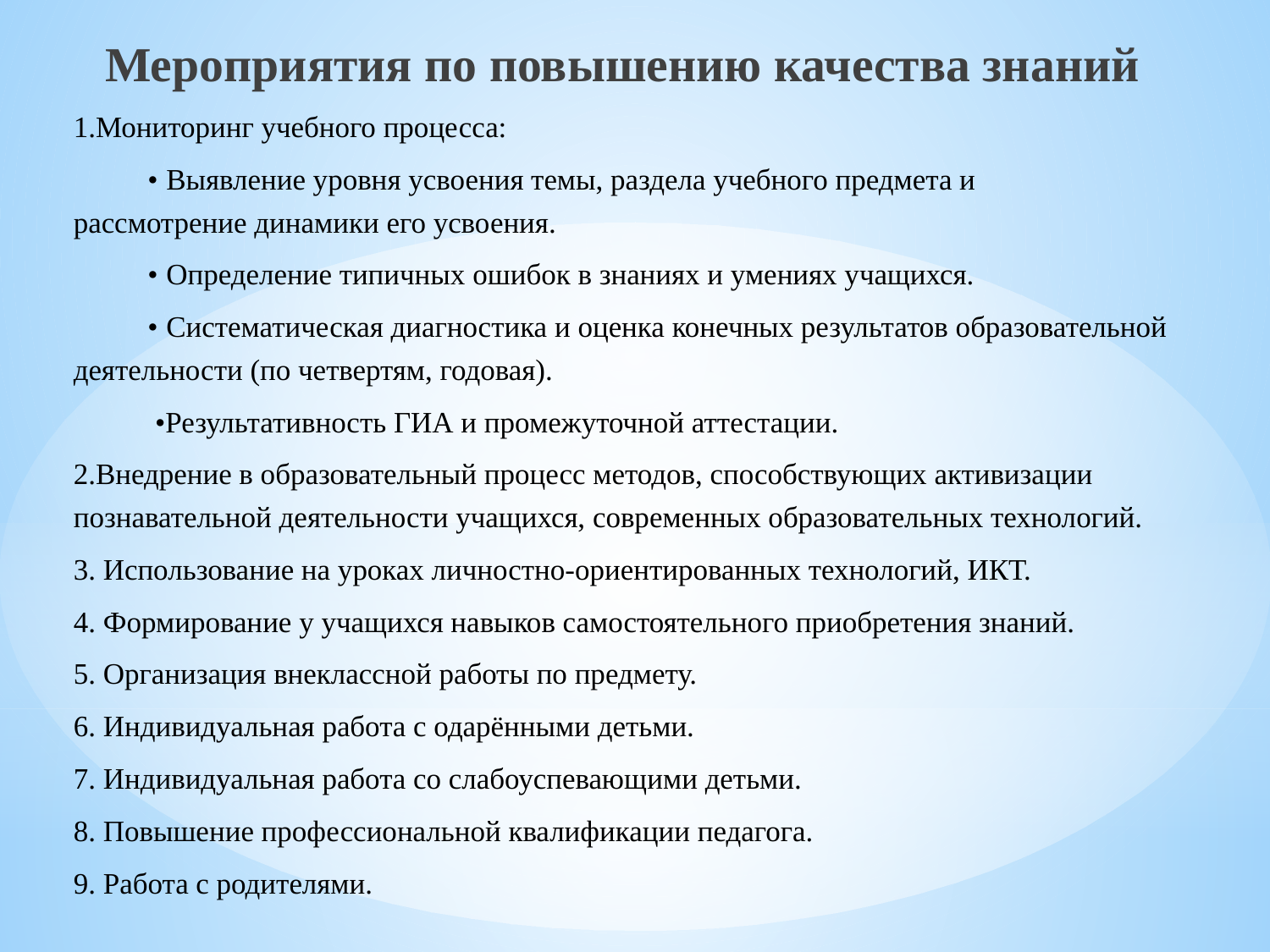

Мероприятия по повышению качества знаний
1.Мониторинг учебного процесса:
          •	Выявление уровня усвоения темы, раздела учебного предмета и      рассмотрение динамики его усвоения.
          •	Определение типичных ошибок в знаниях и умениях учащихся.
          •	Систематическая диагностика и оценка конечных результатов образовательной деятельности (по четвертям, годовая).
           •Результативность ГИА и промежуточной аттестации.
2.Внедрение в образовательный процесс методов, способствующих активизации познавательной деятельности учащихся, современных образовательных технологий.
3. Использование на уроках личностно-ориентированных технологий, ИКТ.
4. Формирование у учащихся навыков самостоятельного приобретения знаний.
5. Организация внеклассной работы по предмету.
6. Индивидуальная работа с одарёнными детьми.
7. Индивидуальная работа со слабоуспевающими детьми.
8. Повышение профессиональной квалификации педагога.
9. Работа с родителями.